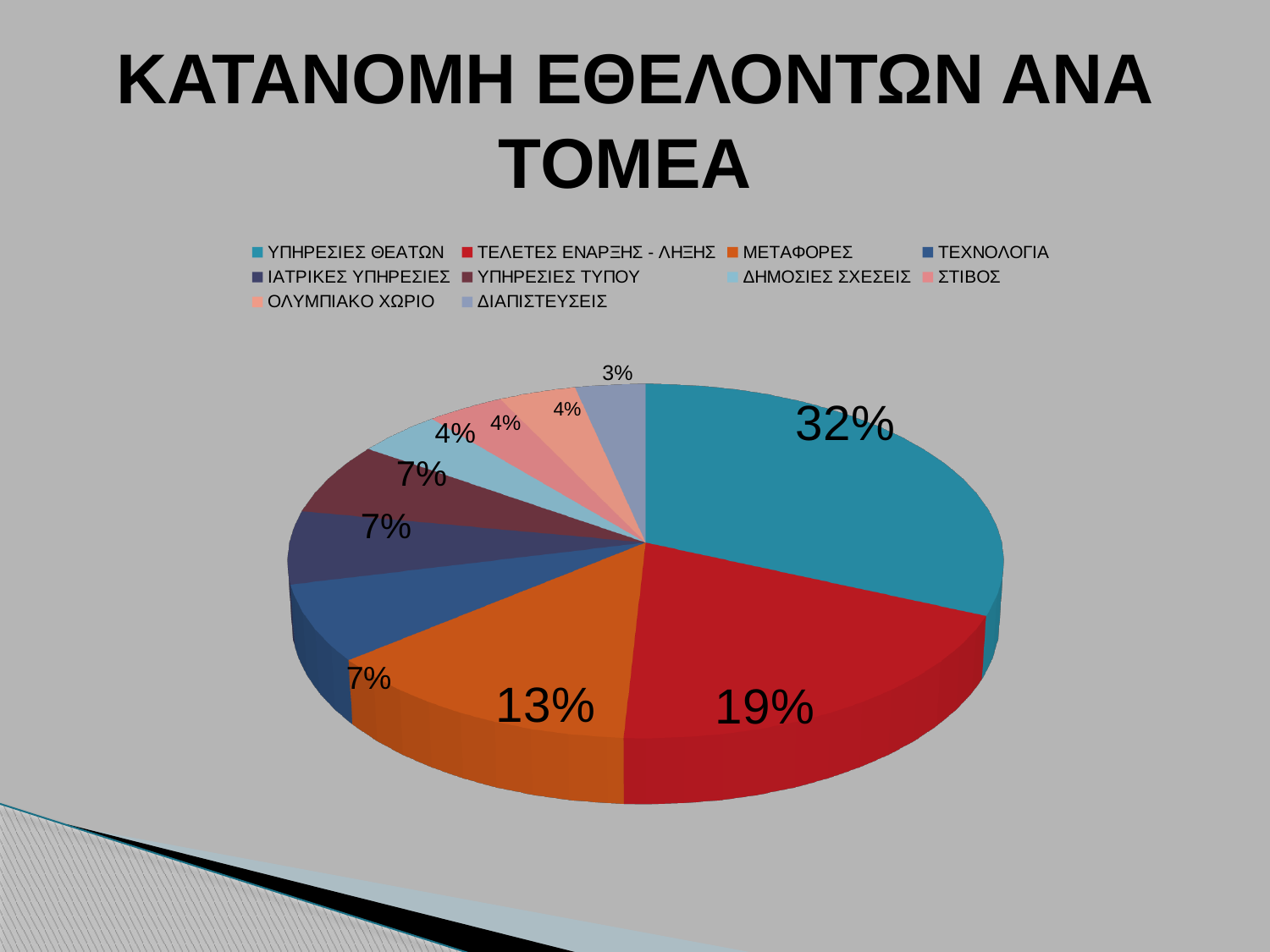

# ΚΑΤΑΝΟΜΗ ΕΘΕΛΟΝΤΩΝ ΑΝΑ ΤΟΜΕΑ

[unsupported chart]